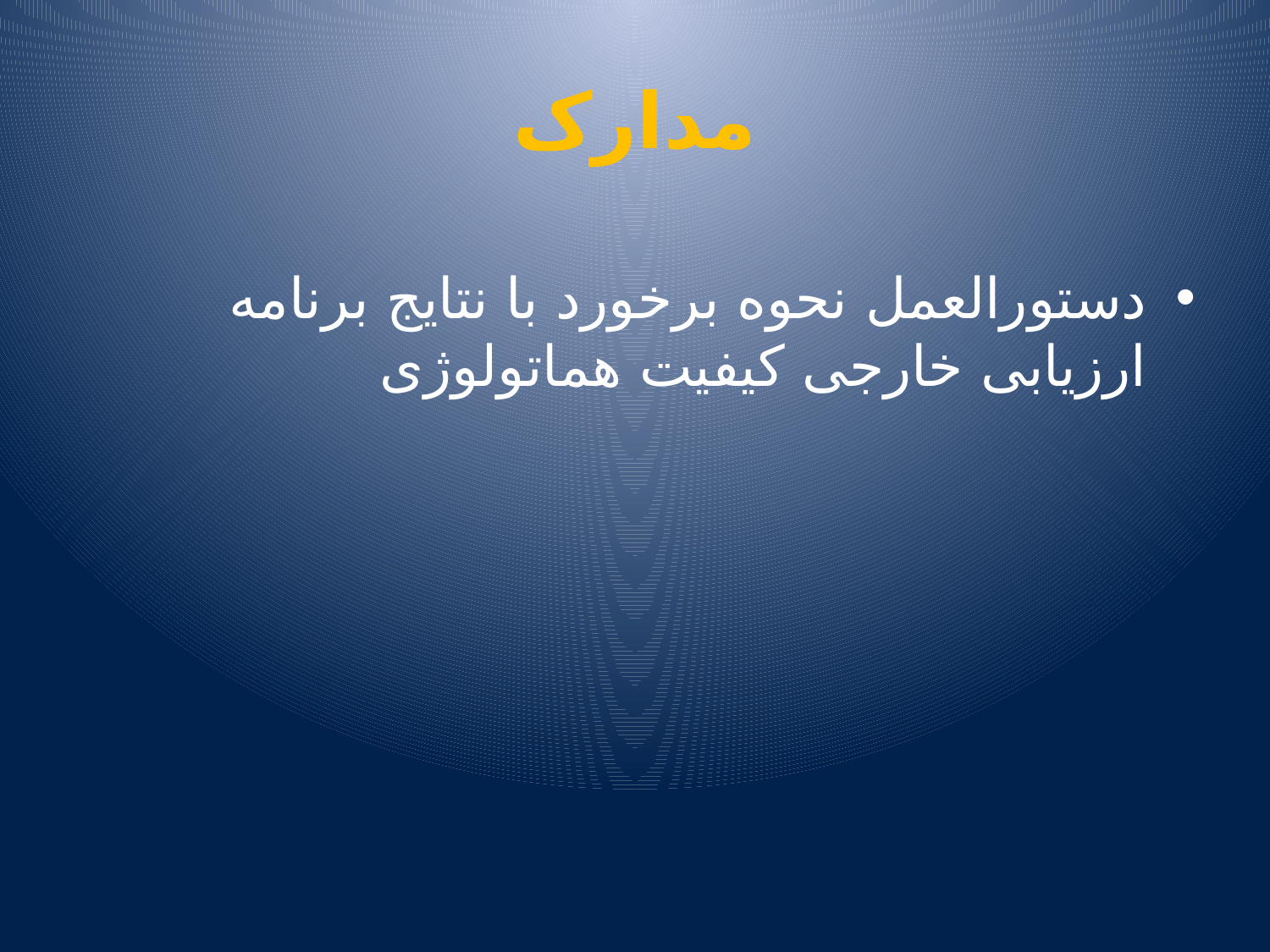

# مدارک
دستورالعمل نحوه برخورد با نتايج برنامه ارزيابی خارجی کيفيت هماتولوژی